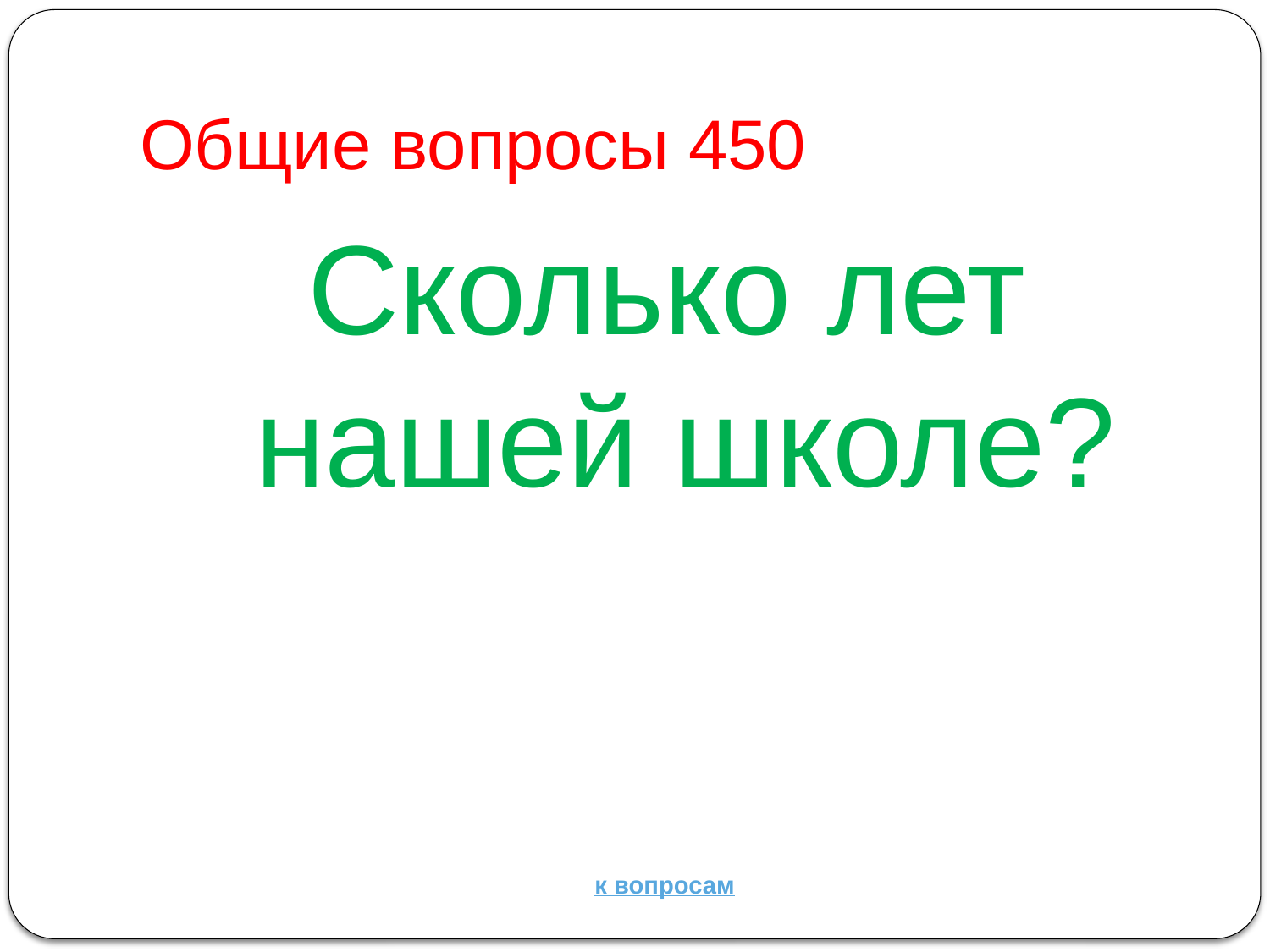

# Общие вопросы 450
Сколько лет нашей школе?
к вопросам